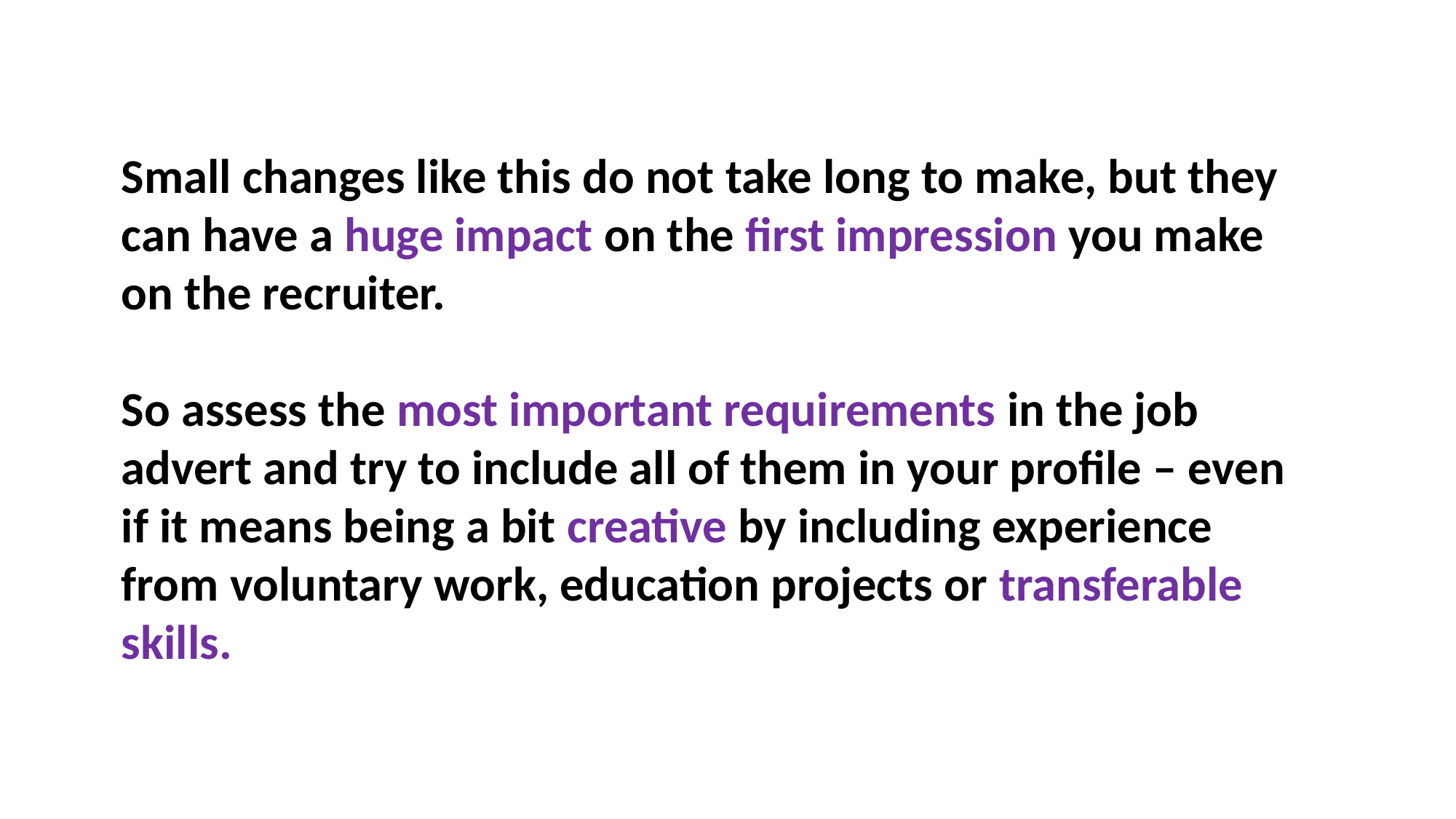

Small changes like this do not take long to make, but they can have a huge impact on the first impression you make on the recruiter.

So assess the most important requirements in the job advert and try to include all of them in your profile – even if it means being a bit creative by including experience from voluntary work, education projects or transferable skills.